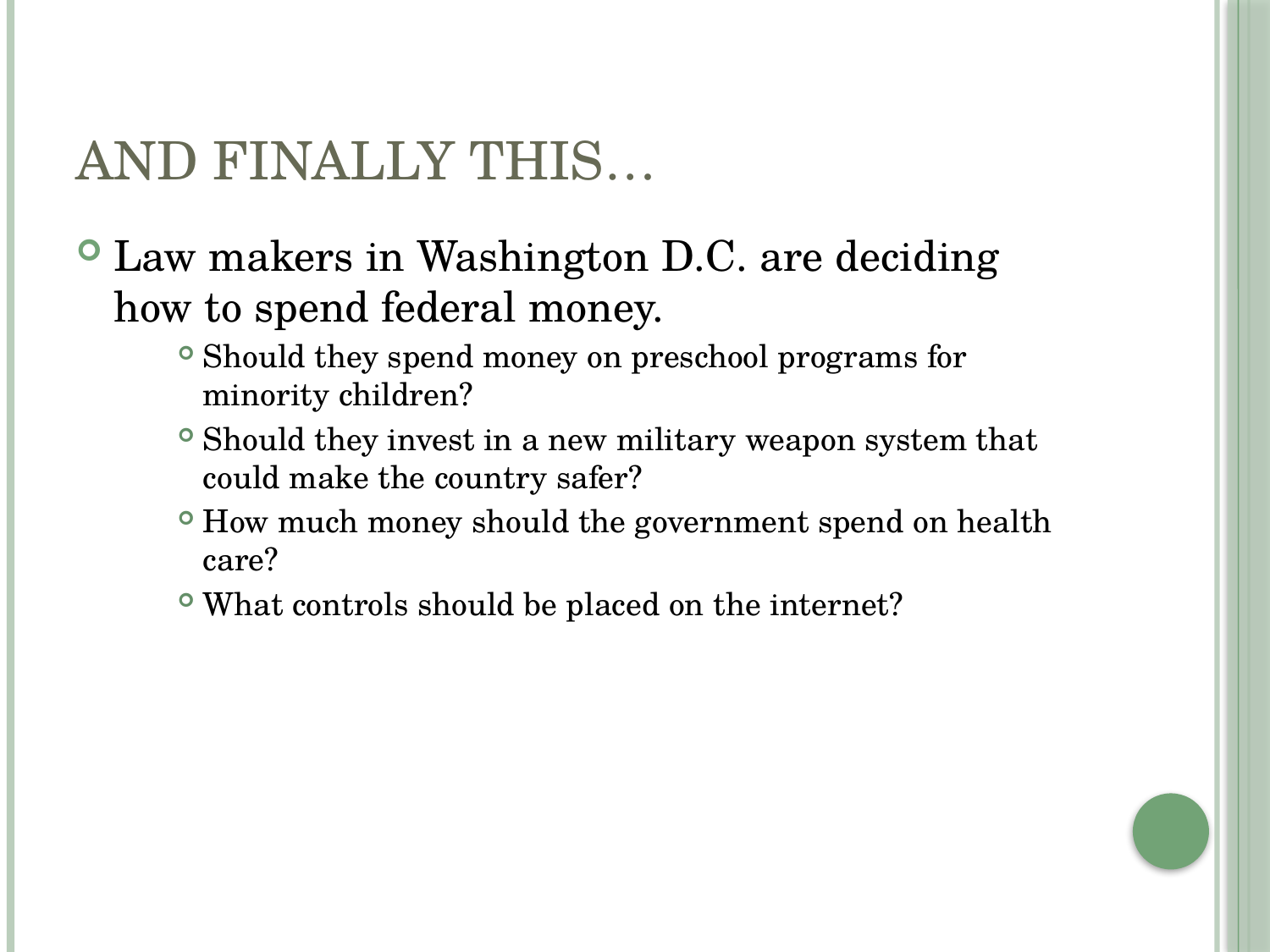

# And Finally This…
Law makers in Washington D.C. are deciding how to spend federal money.
Should they spend money on preschool programs for minority children?
Should they invest in a new military weapon system that could make the country safer?
How much money should the government spend on health care?
What controls should be placed on the internet?